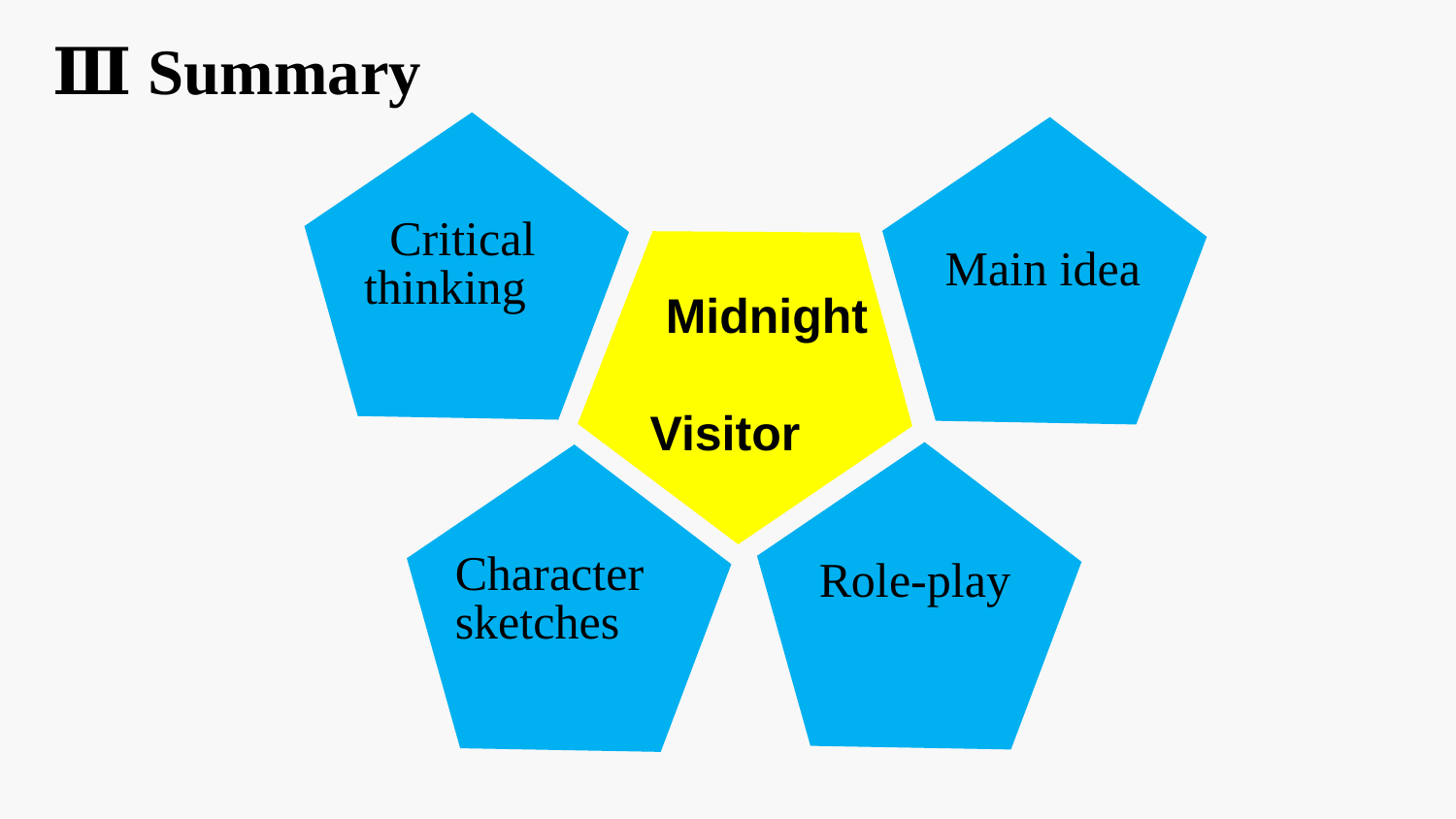

Ⅲ Summary

  Critical   thinking

 Main idea

 Midnight       Visitor

Role-play

Character
sketches